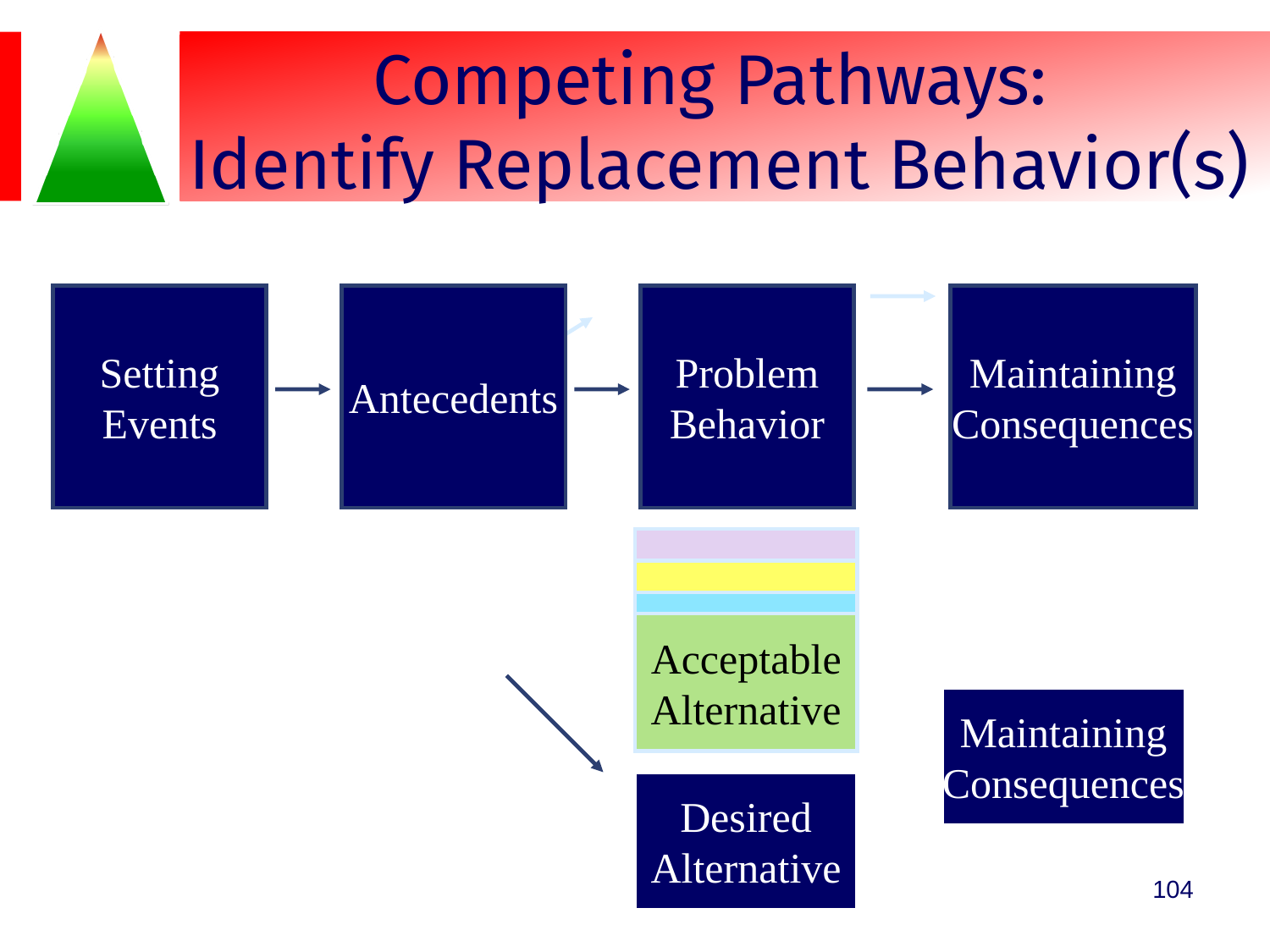

# Competing Pathways: Identify Replacement Behavior(s)
Setting
Events
Antecedents
Problem
Behavior
Maintaining
Consequences

Acceptable
Alternative
Acceptable
Alternative
Acceptable
Alternative
Acceptable
Alternative

Maintaining
Consequences
Desired
Alternative
104